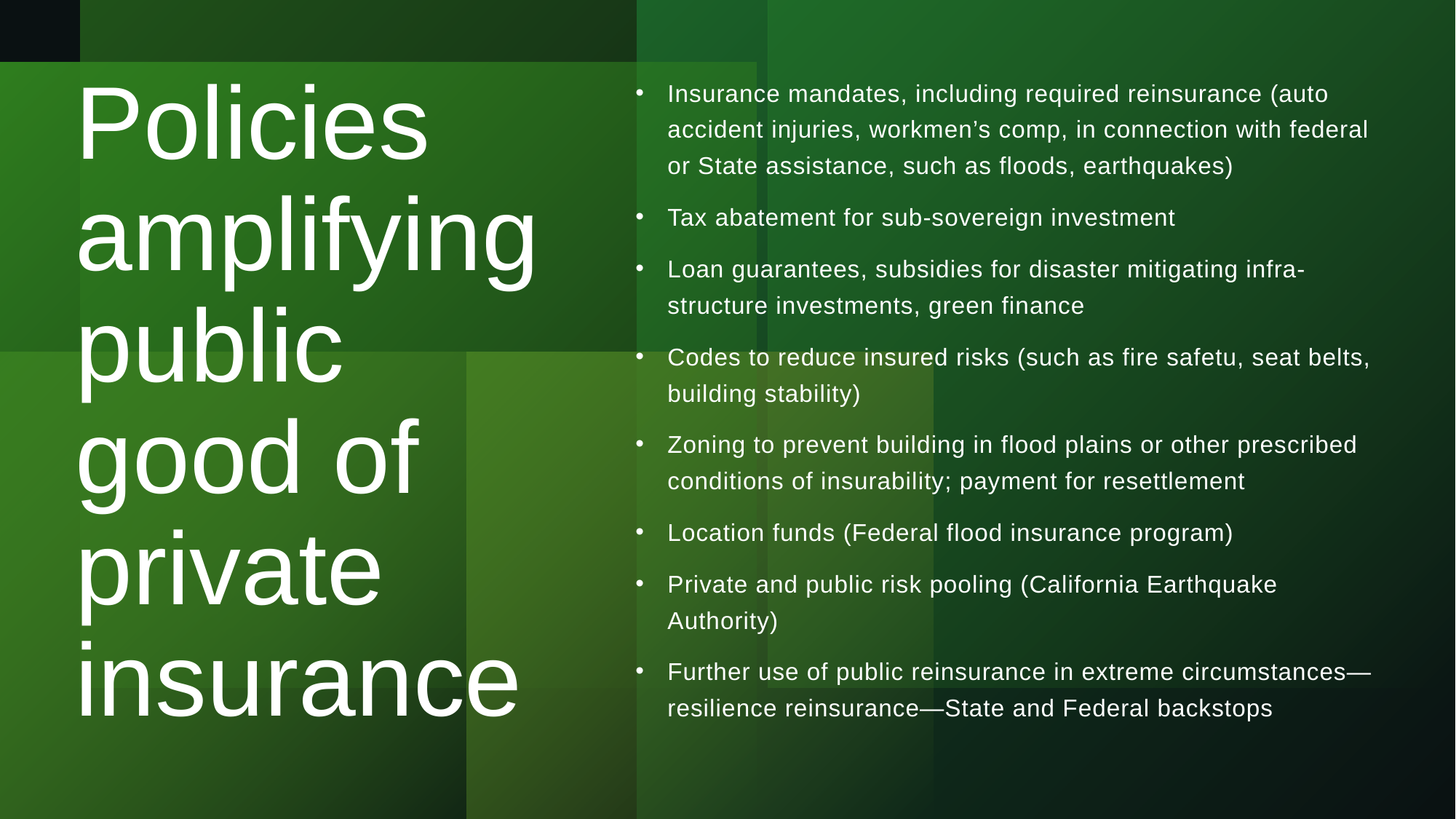

# Policies amplifying public good of private insurance
Insurance mandates, including required reinsurance (auto accident injuries, workmen’s comp, in connection with federal or State assistance, such as floods, earthquakes)
Tax abatement for sub-sovereign investment
Loan guarantees, subsidies for disaster mitigating infra-structure investments, green finance
Codes to reduce insured risks (such as fire safetu, seat belts, building stability)
Zoning to prevent building in flood plains or other prescribed conditions of insurability; payment for resettlement
Location funds (Federal flood insurance program)
Private and public risk pooling (California Earthquake Authority)
Further use of public reinsurance in extreme circumstances—resilience reinsurance—State and Federal backstops